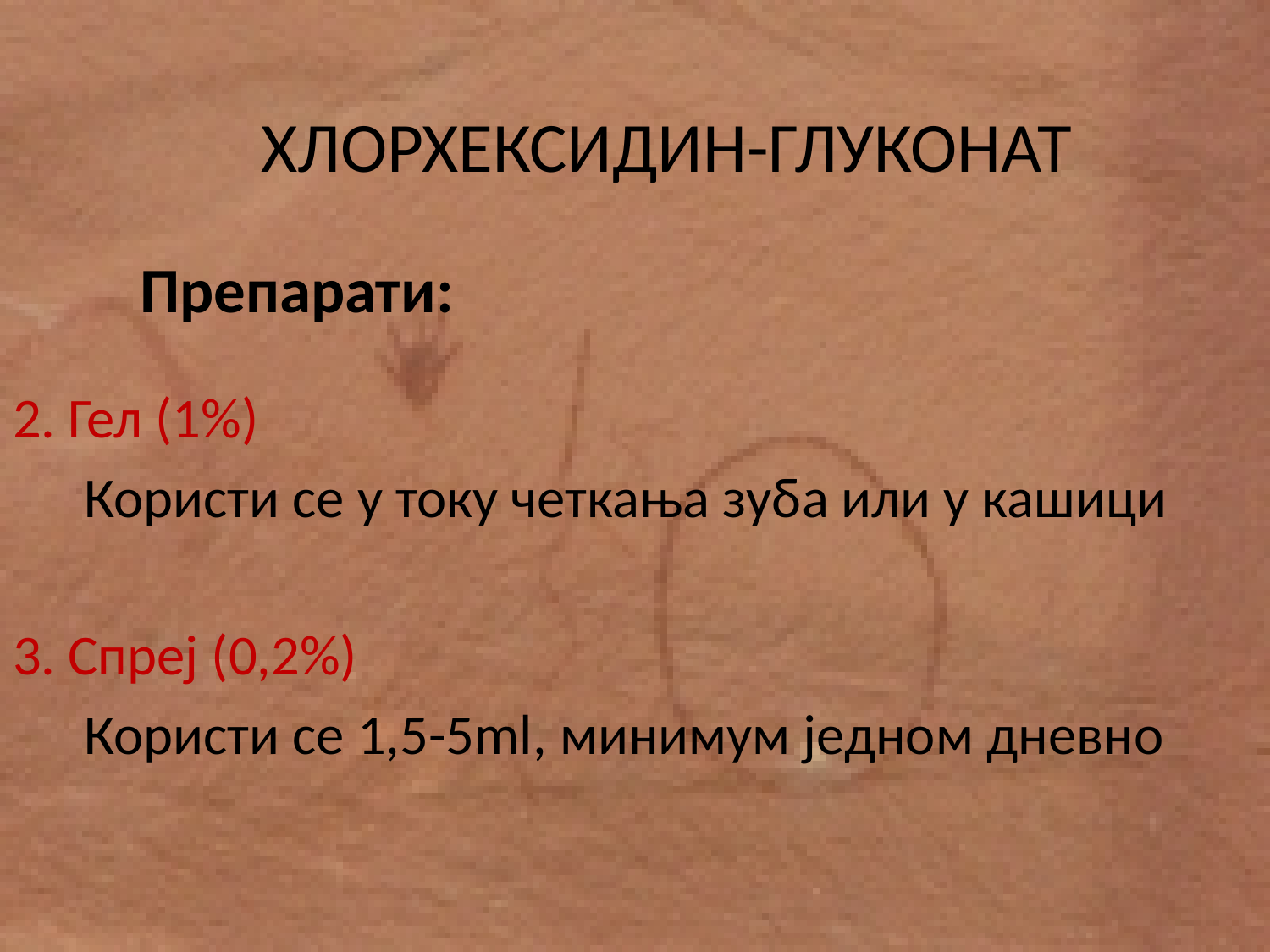

# ХЛОРХЕКСИДИН-ГЛУКОНАТ
	Препарати:

2. Гел (1%)
	Користи се у току четкања зуба или у кашици

3. Спреј (0,2%)
	Користи се 1,5-5ml, минимум једном дневно